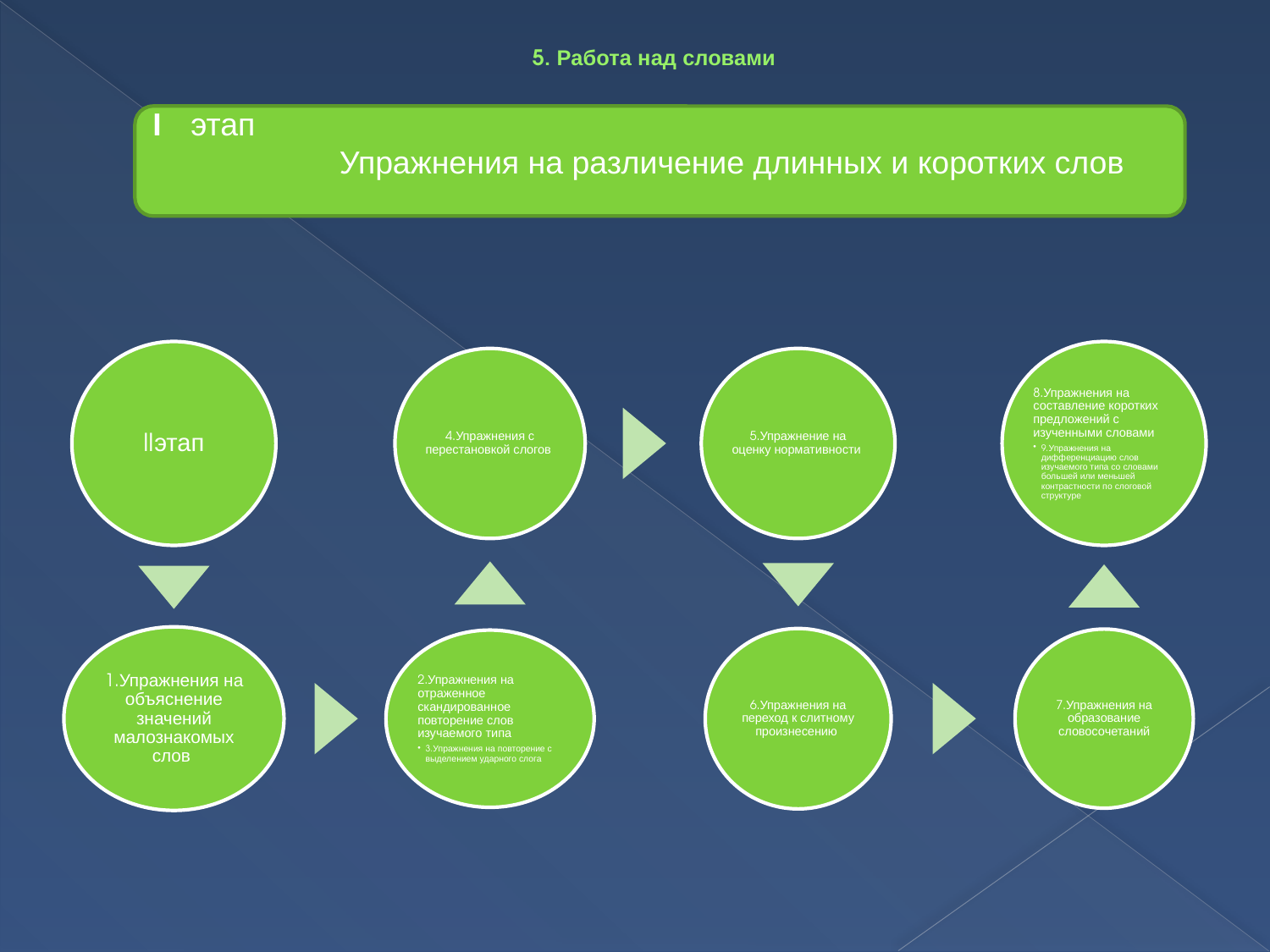

# 5. Работа над словами
I	этап
                     Упражнения на различение длинных и коротких слов

IIэтап
1.Упражнения на объяснение значений малознакомых слов
2.Упражнения на отраженное скандированное повторение слов изучаемого типа
3.Упражнения на повторение с выделением ударного слога
4.Упражнения с перестановкой слогов
5.Упражнение на оценку нормативности
6.Упражнения на переход к слитному произнесению
7.Упражнения на образование словосочетаний
8.Упражнения на составление коротких предложений с изученными словами
9.Упражнения на дифференциацию слов изучаемого типа со словами большей или меньшей контрастности по слоговой структуре